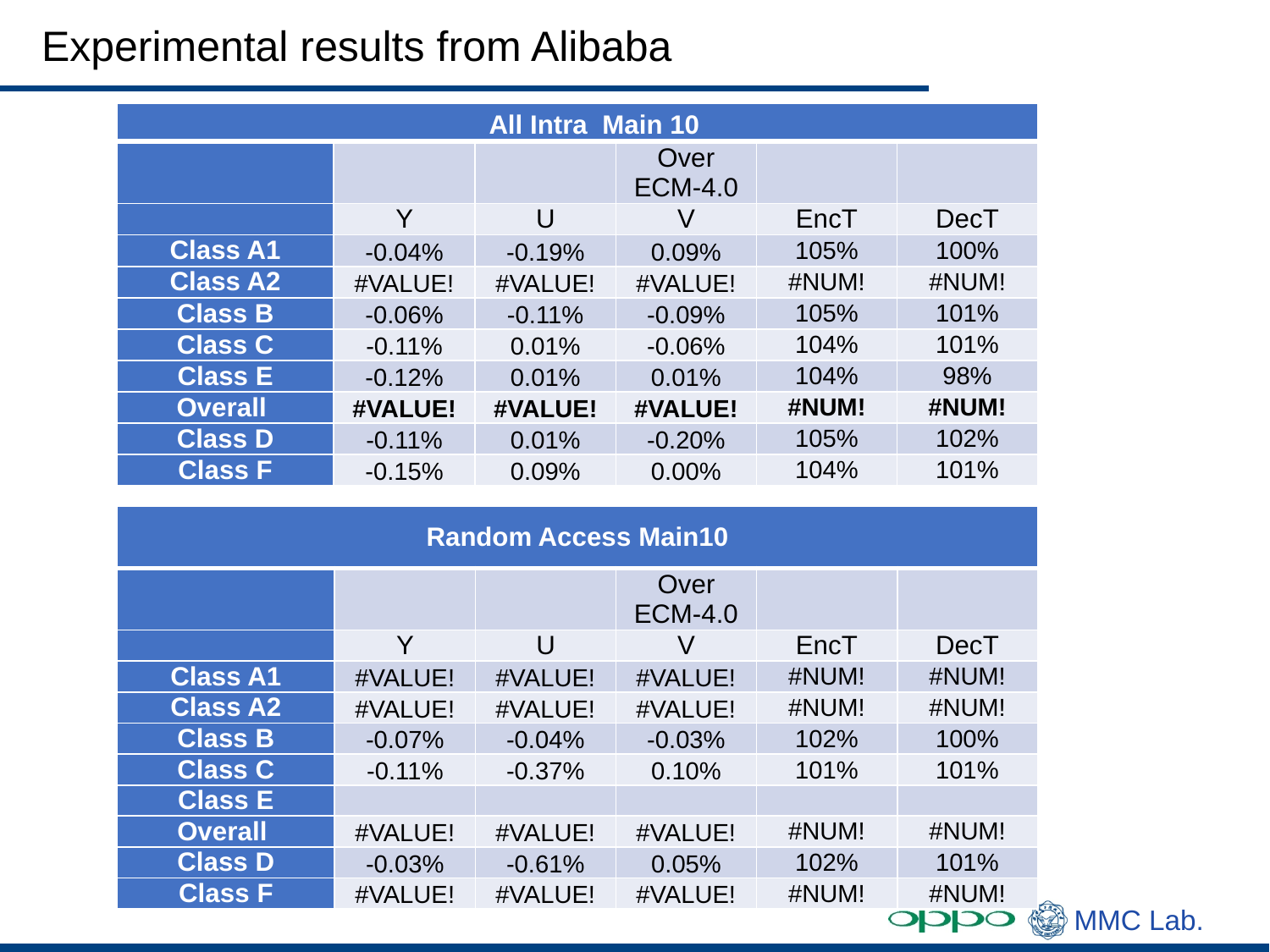

# Experimental results from Alibaba
| All Intra Main 10 |  |  |  |  |  |
| --- | --- | --- | --- | --- | --- |
|  |  |  | Over ECM-4.0 |  |  |
|  | Y | U | V | EncT | DecT |
| Class A1 | -0.04% | -0.19% | 0.09% | 105% | 100% |
| Class A2 | #VALUE! | #VALUE! | #VALUE! | #NUM! | #NUM! |
| Class B | -0.06% | -0.11% | -0.09% | 105% | 101% |
| Class C | -0.11% | 0.01% | -0.06% | 104% | 101% |
| Class E | -0.12% | 0.01% | 0.01% | 104% | 98% |
| Overall | #VALUE! | #VALUE! | #VALUE! | #NUM! | #NUM! |
| Class D | -0.11% | 0.01% | -0.20% | 105% | 102% |
| Class F | -0.15% | 0.09% | 0.00% | 104% | 101% |
| Random Access Main10 |  |  |  |  |  |
| --- | --- | --- | --- | --- | --- |
|  |  |  | Over ECM-4.0 |  |  |
|  | Y | U | V | EncT | DecT |
| Class A1 | #VALUE! | #VALUE! | #VALUE! | #NUM! | #NUM! |
| Class A2 | #VALUE! | #VALUE! | #VALUE! | #NUM! | #NUM! |
| Class B | -0.07% | -0.04% | -0.03% | 102% | 100% |
| Class C | -0.11% | -0.37% | 0.10% | 101% | 101% |
| Class E |  |  |  |  |  |
| Overall | #VALUE! | #VALUE! | #VALUE! | #NUM! | #NUM! |
| Class D | -0.03% | -0.61% | 0.05% | 102% | 101% |
| Class F | #VALUE! | #VALUE! | #VALUE! | #NUM! | #NUM! |